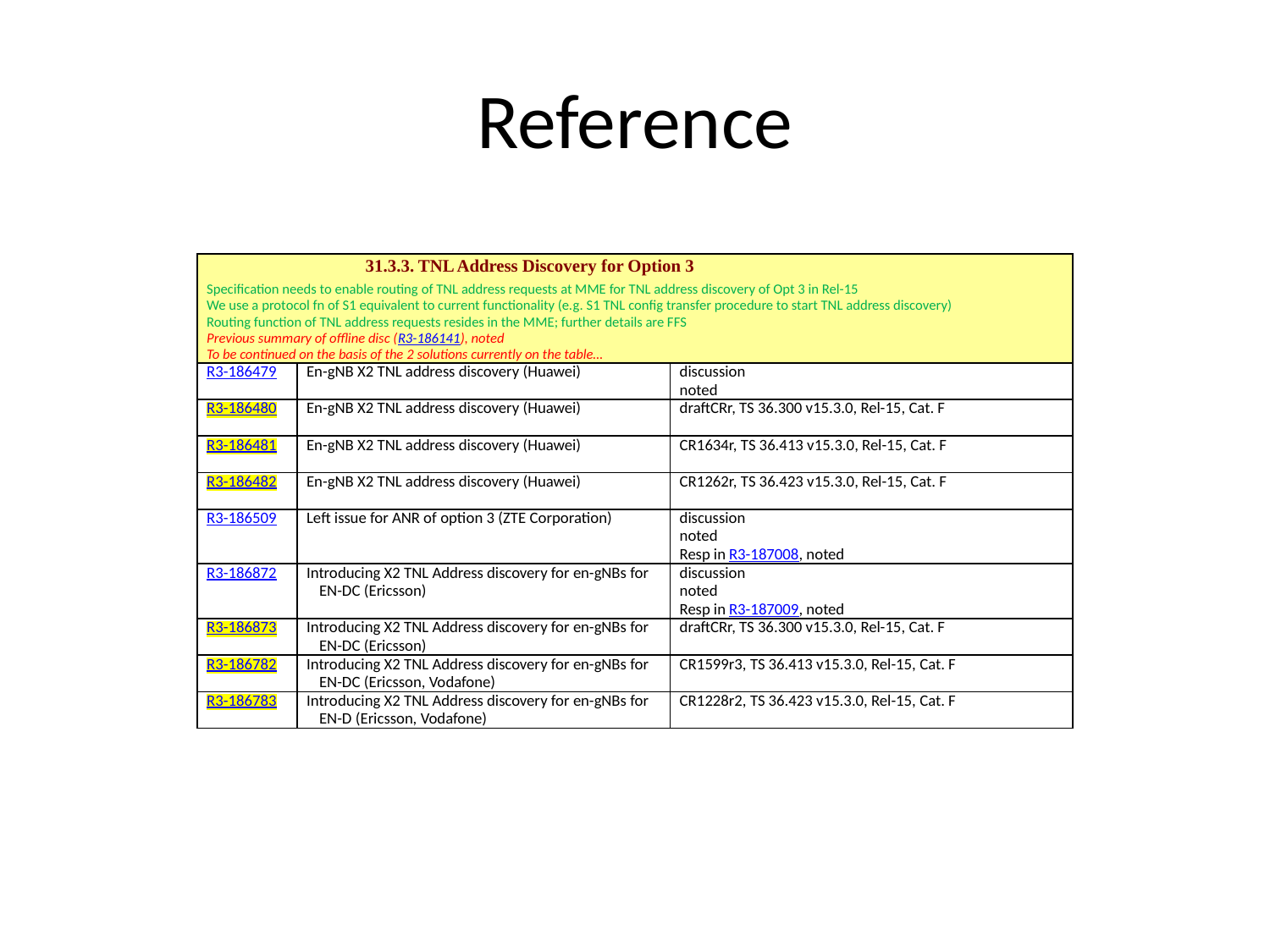

# Reference
| 31.3.3. TNL Address Discovery for Option 3 Specification needs to enable routing of TNL address requests at MME for TNL address discovery of Opt 3 in Rel-15 We use a protocol fn of S1 equivalent to current functionality (e.g. S1 TNL config transfer procedure to start TNL address discovery) Routing function of TNL address requests resides in the MME; further details are FFS Previous summary of offline disc (R3-186141), noted To be continued on the basis of the 2 solutions currently on the table… |  |  |
| --- | --- | --- |
| R3-186479 | En-gNB X2 TNL address discovery (Huawei) | discussion noted |
| R3-186480 | En-gNB X2 TNL address discovery (Huawei) | draftCRr, TS 36.300 v15.3.0, Rel-15, Cat. F |
| R3-186481 | En-gNB X2 TNL address discovery (Huawei) | CR1634r, TS 36.413 v15.3.0, Rel-15, Cat. F |
| R3-186482 | En-gNB X2 TNL address discovery (Huawei) | CR1262r, TS 36.423 v15.3.0, Rel-15, Cat. F |
| R3-186509 | Left issue for ANR of option 3 (ZTE Corporation) | discussion noted Resp in R3-187008, noted |
| R3-186872 | Introducing X2 TNL Address discovery for en-gNBs for EN-DC (Ericsson) | discussion noted Resp in R3-187009, noted |
| R3-186873 | Introducing X2 TNL Address discovery for en-gNBs for EN-DC (Ericsson) | draftCRr, TS 36.300 v15.3.0, Rel-15, Cat. F |
| R3-186782 | Introducing X2 TNL Address discovery for en-gNBs for EN-DC (Ericsson, Vodafone) | CR1599r3, TS 36.413 v15.3.0, Rel-15, Cat. F |
| R3-186783 | Introducing X2 TNL Address discovery for en-gNBs for EN-D (Ericsson, Vodafone) | CR1228r2, TS 36.423 v15.3.0, Rel-15, Cat. F |